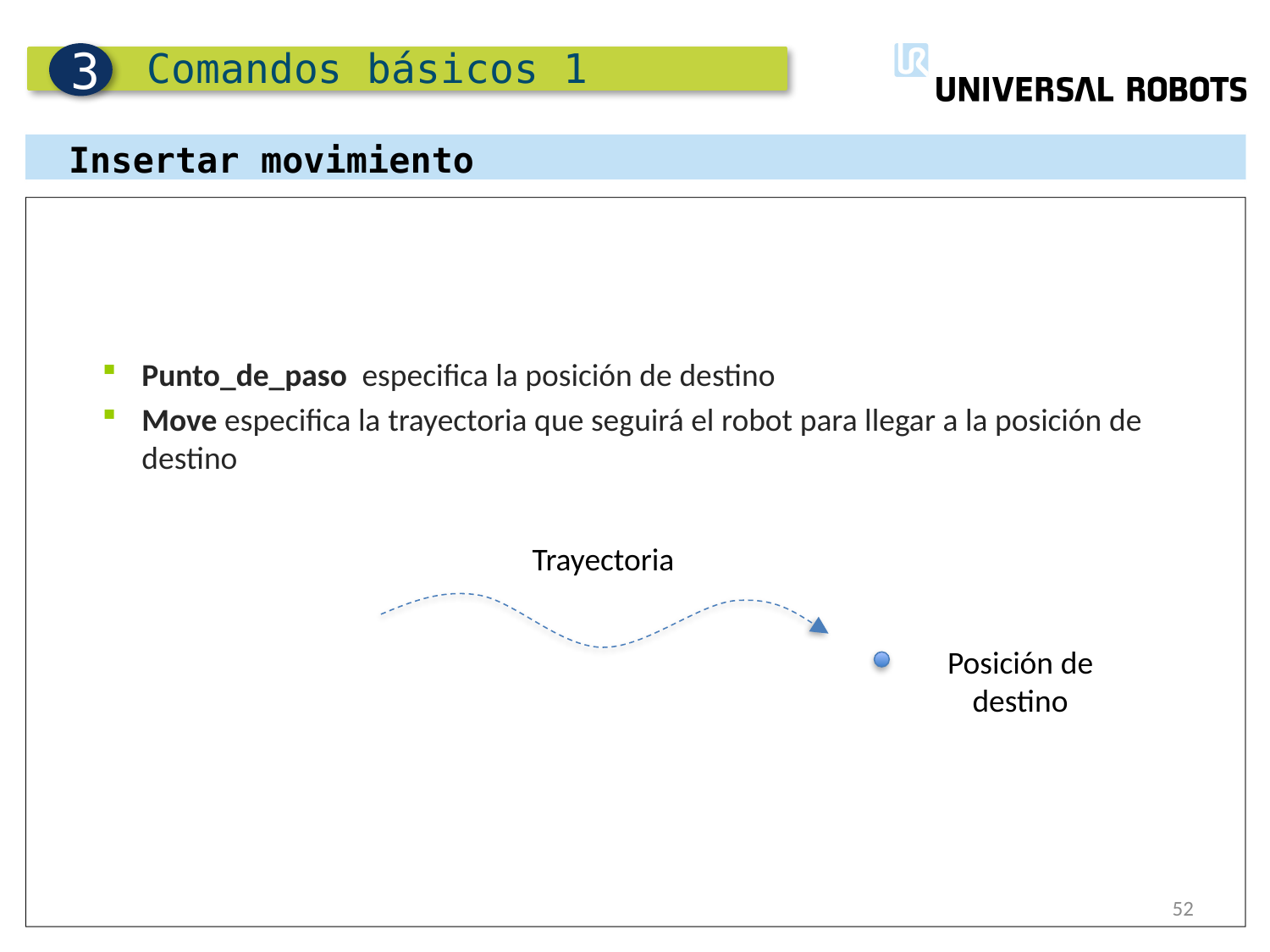

Comandos básicos 1

3

Insertar movimiento

Punto_de_paso  especifica la posición de destino
Move especifica la trayectoria que seguirá el robot para llegar a la posición de  destino

Trayectoria

Posición de destino

52